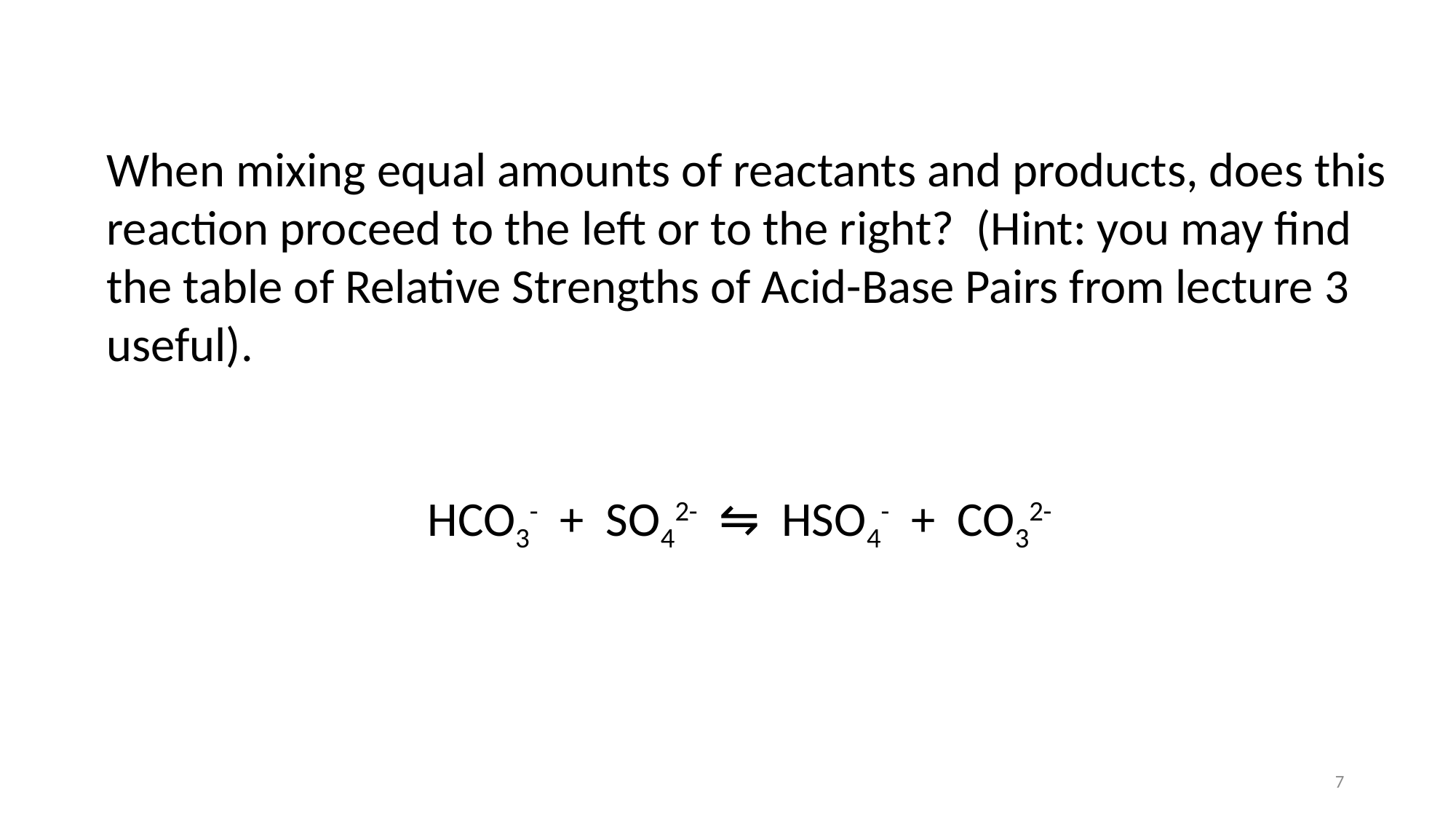

When mixing equal amounts of reactants and products, does this reaction proceed to the left or to the right?  (Hint: you may find the table of Relative Strengths of Acid-Base Pairs from lecture 3 useful).

HCO3-  +  SO42-  ⇋  HSO4-  +  CO32-
7